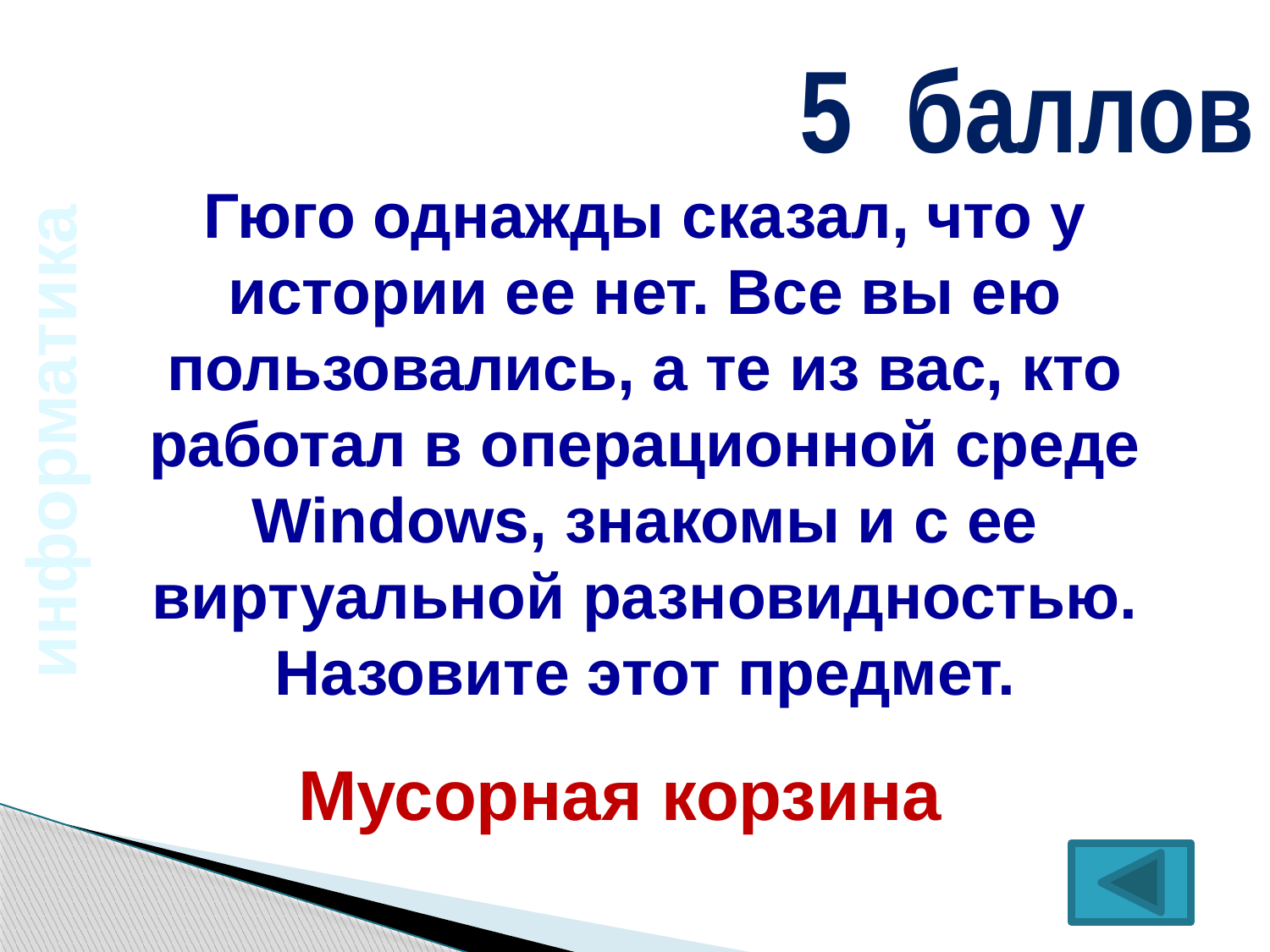

5  баллов
Гюго однажды сказал, что у истории ее нет. Все вы ею пользовались, а те из вас, кто работал в операционной среде Windows, знакомы и с ее виртуальной разновидностью. Назовите этот предмет.
информатика
Мусорная корзина